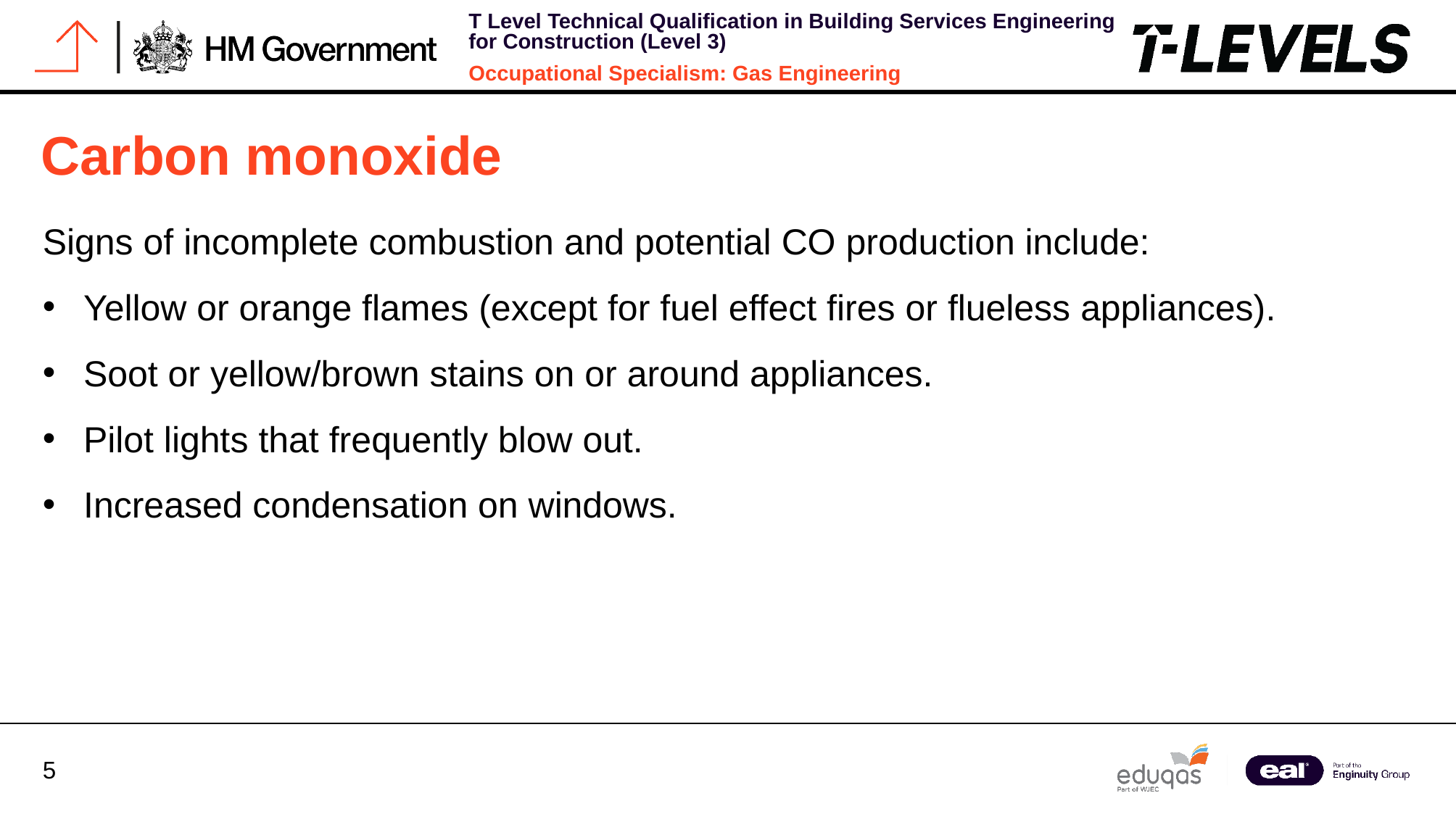

Carbon monoxide
Signs of incomplete combustion and potential CO production include:
Yellow or orange flames (except for fuel effect fires or flueless appliances).
Soot or yellow/brown stains on or around appliances.
Pilot lights that frequently blow out.
Increased condensation on windows.